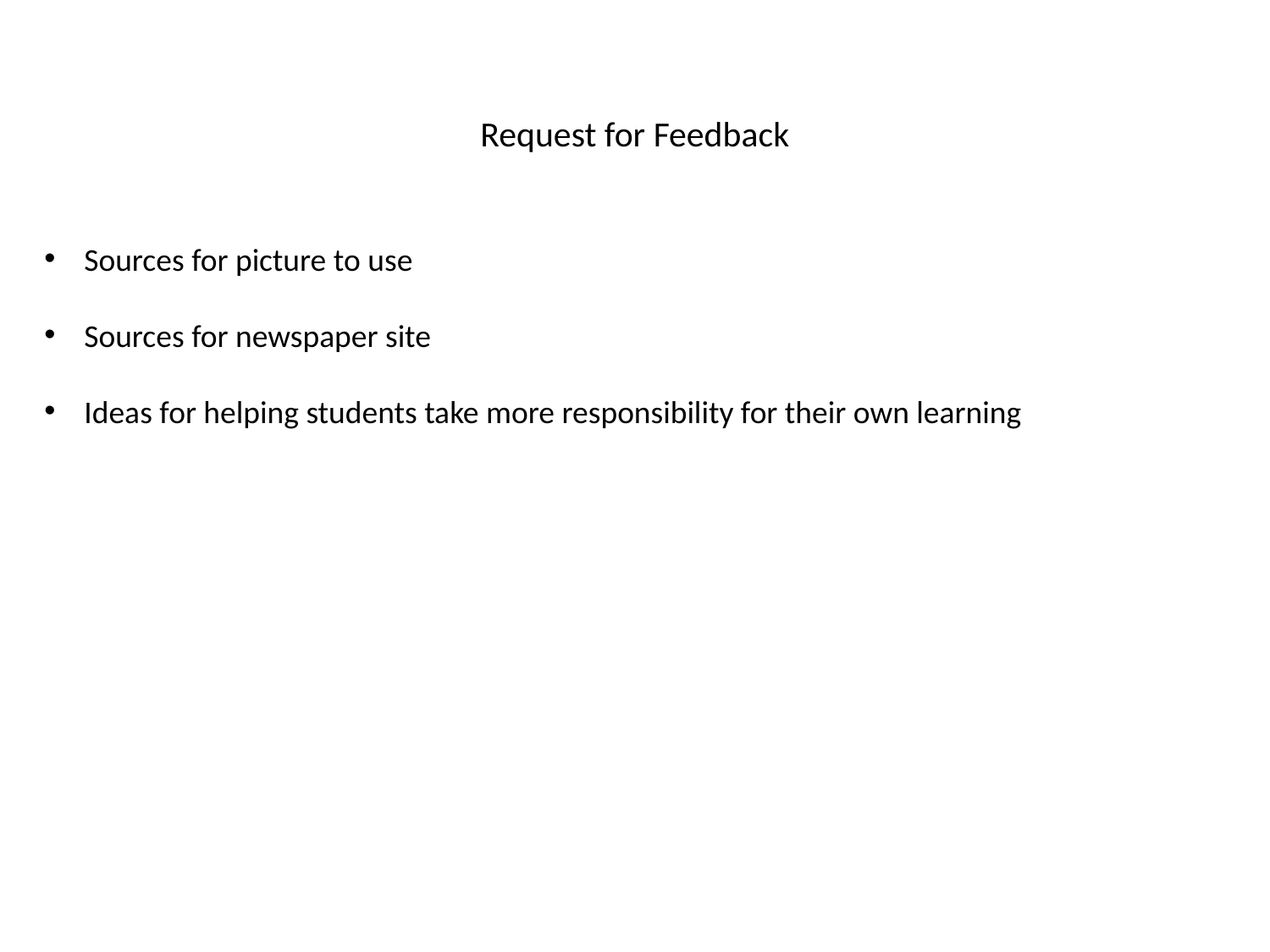

Request for Feedback

    Sources for picture to use

    Sources for newspaper site

    Ideas for helping students take more responsibility for their own learning